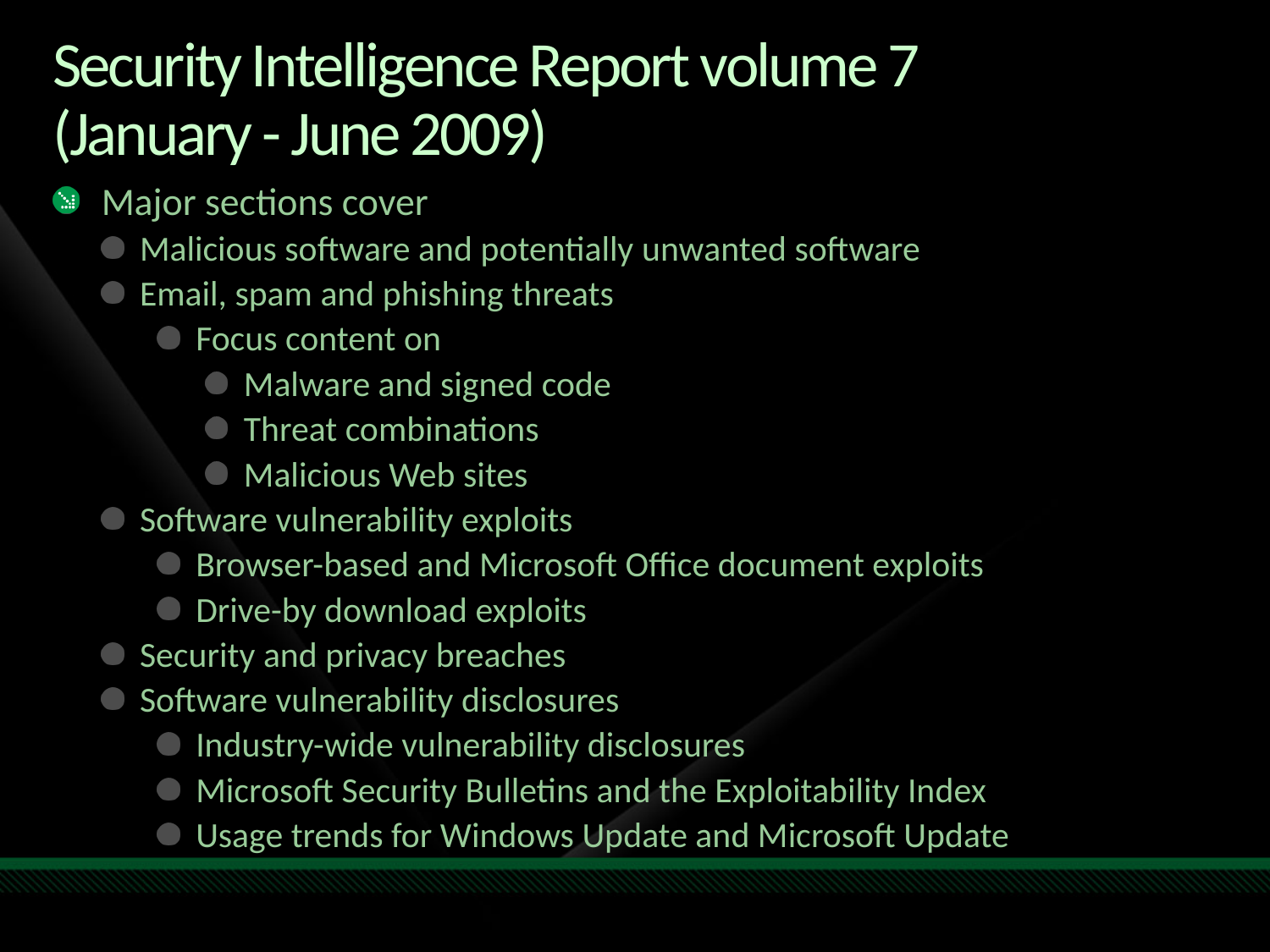

# Security Intelligence Report volume 7 (January - June 2009)
Major sections cover
Malicious software and potentially unwanted software
Email, spam and phishing threats
Focus content on
Malware and signed code
Threat combinations
Malicious Web sites
Software vulnerability exploits
Browser-based and Microsoft Office document exploits
Drive-by download exploits
Security and privacy breaches
Software vulnerability disclosures
Industry-wide vulnerability disclosures
Microsoft Security Bulletins and the Exploitability Index
Usage trends for Windows Update and Microsoft Update